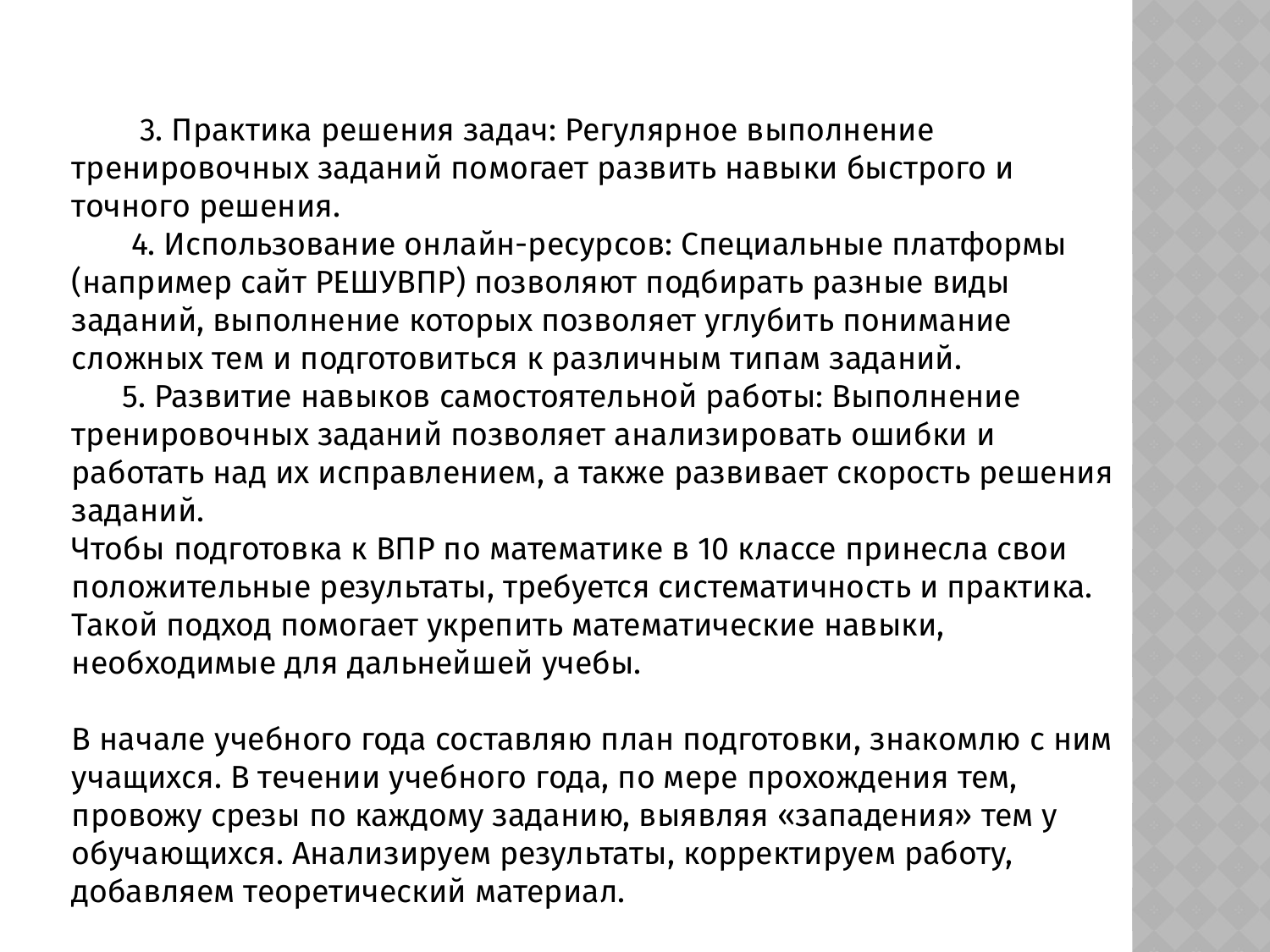

3. Практика решения задач: Регулярное выполнение тренировочных заданий помогает развить навыки быстрого и точного решения.
       4. Использование онлайн-ресурсов: Специальные платформы (например сайт РЕШУВПР) позволяют подбирать разные виды заданий, выполнение которых позволяет углубить понимание сложных тем и подготовиться к различным типам заданий.
      5. Развитие навыков самостоятельной работы: Выполнение тренировочных заданий позволяет анализировать ошибки и работать над их исправлением, а также развивает скорость решения заданий.
Чтобы подготовка к ВПР по математике в 10 классе принесла свои положительные результаты, требуется систематичность и практика. Такой подход помогает укрепить математические навыки, необходимые для дальнейшей учебы.

В начале учебного года составляю план подготовки, знакомлю с ним
учащихся. В течении учебного года, по мере прохождения тем, провожу срезы по каждому заданию, выявляя «западения» тем у обучающихся. Анализируем результаты, корректируем работу, добавляем теоретический материал.